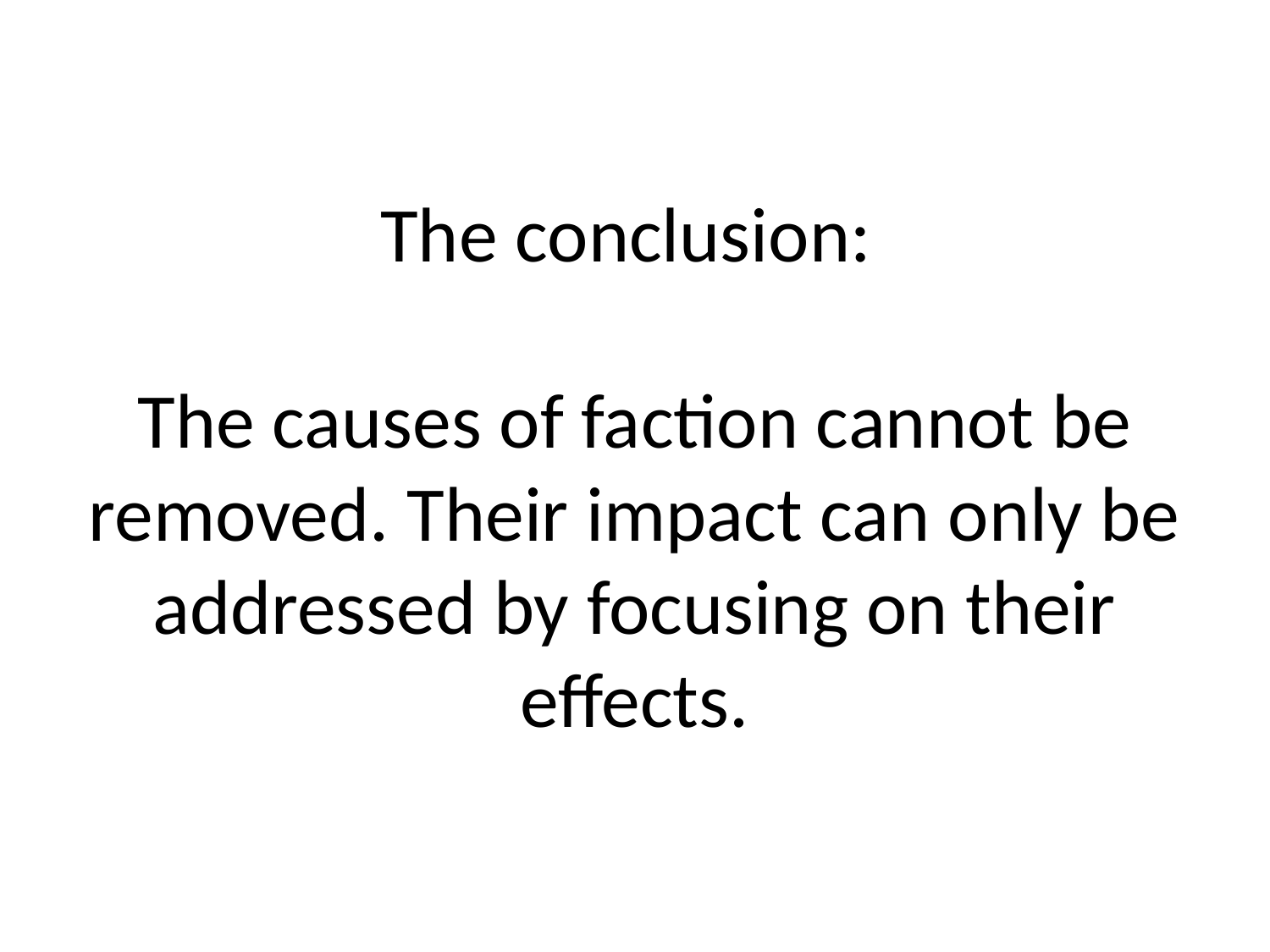

# The conclusion: The causes of faction cannot be removed. Their impact can only be addressed by focusing on their effects.